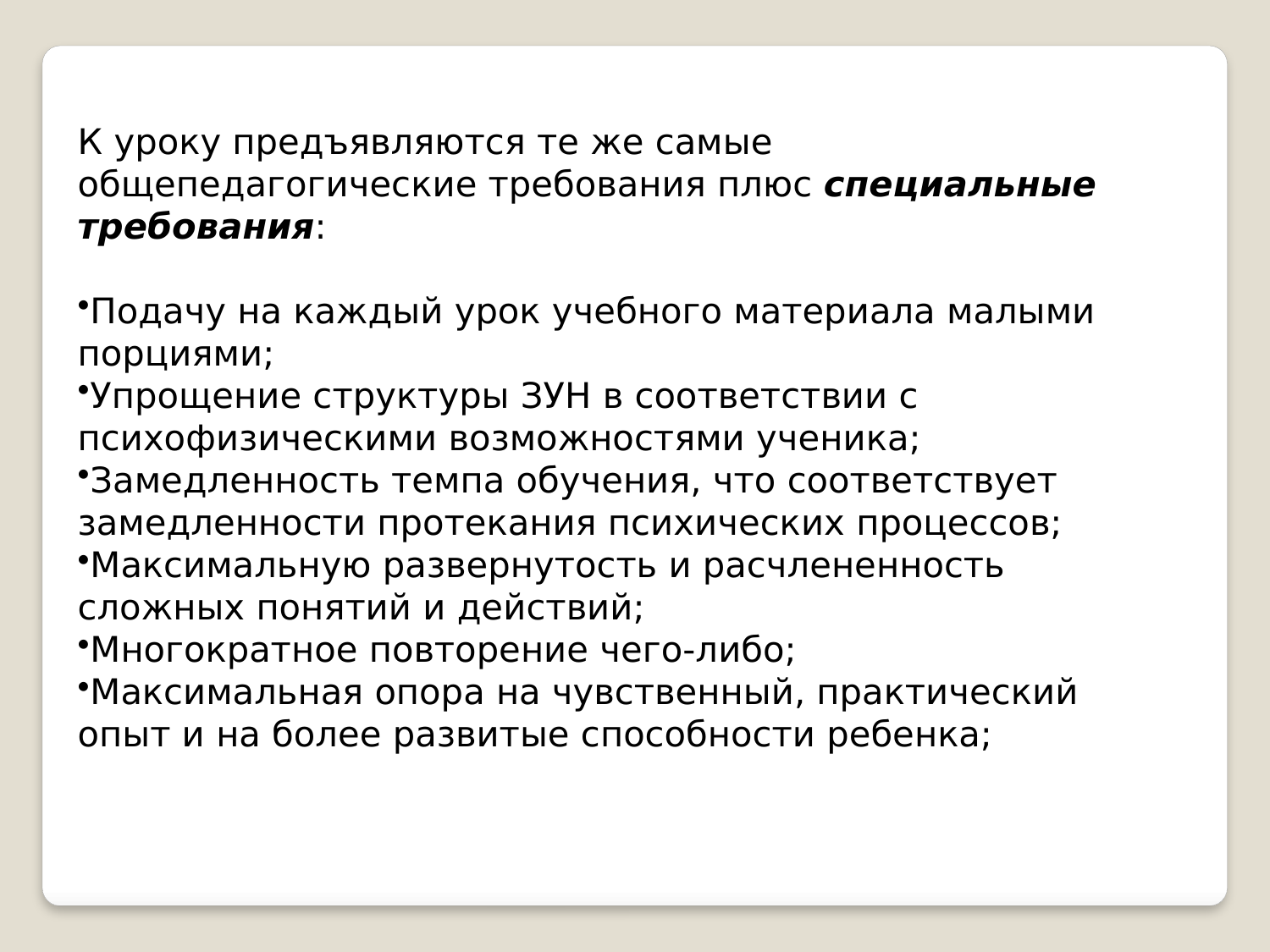

К уроку предъявляются те же самые общепедагогические требования плюс специальные требования:

Подачу на каждый урок учебного материала малыми порциями;
Упрощение структуры ЗУН в соответствии с психофизическими возможностями ученика;
Замедленность темпа обучения, что соответствует замедленности протекания психических процессов;
Максимальную развернутость и расчлененность сложных понятий и действий;
Многократное повторение чего-либо;
Максимальная опора на чувственный, практический опыт и на более развитые способности ребенка;